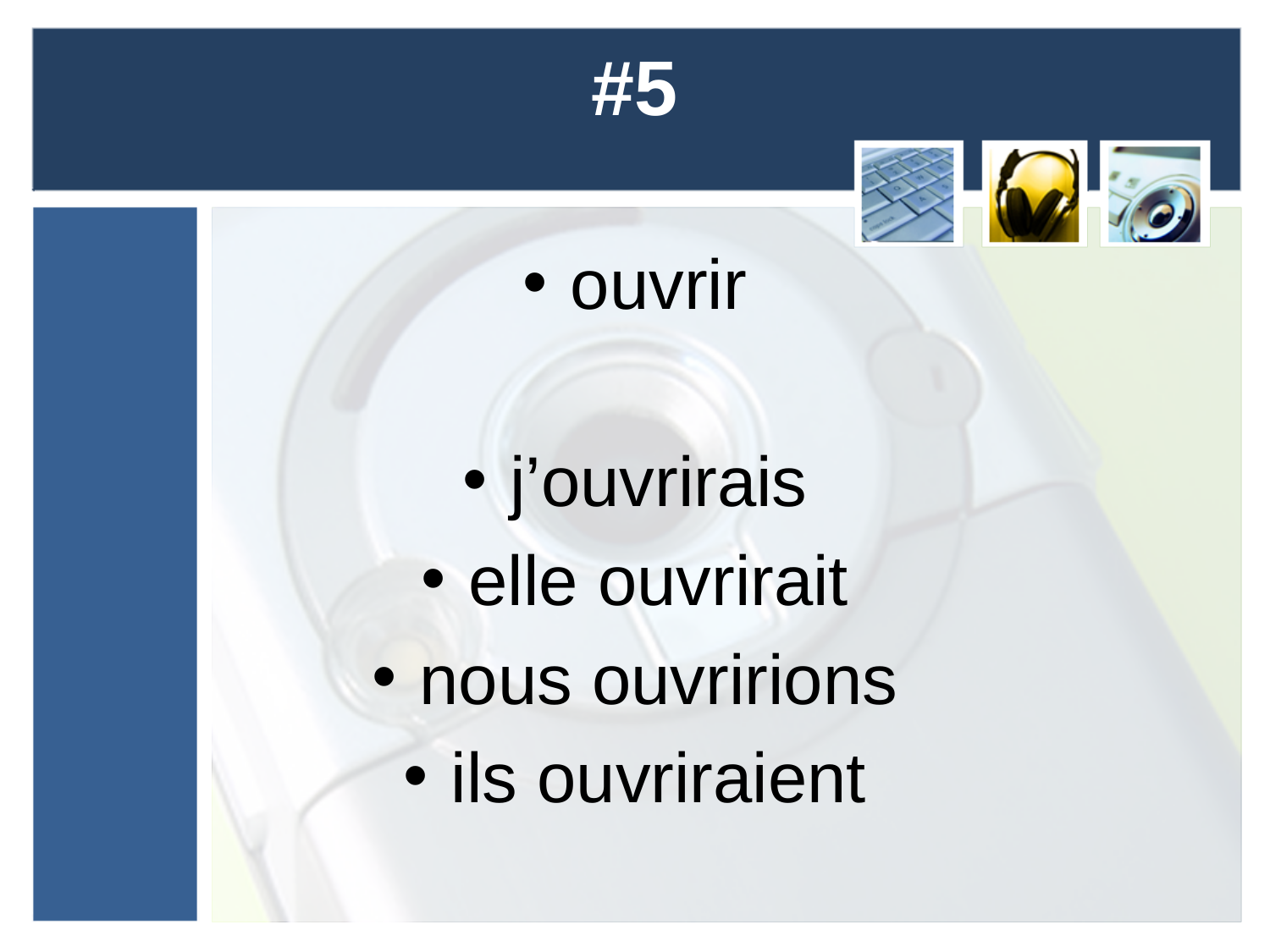

# #5
ouvrir

j’ouvrirais
elle ouvrirait
nous ouvririons
ils ouvriraient